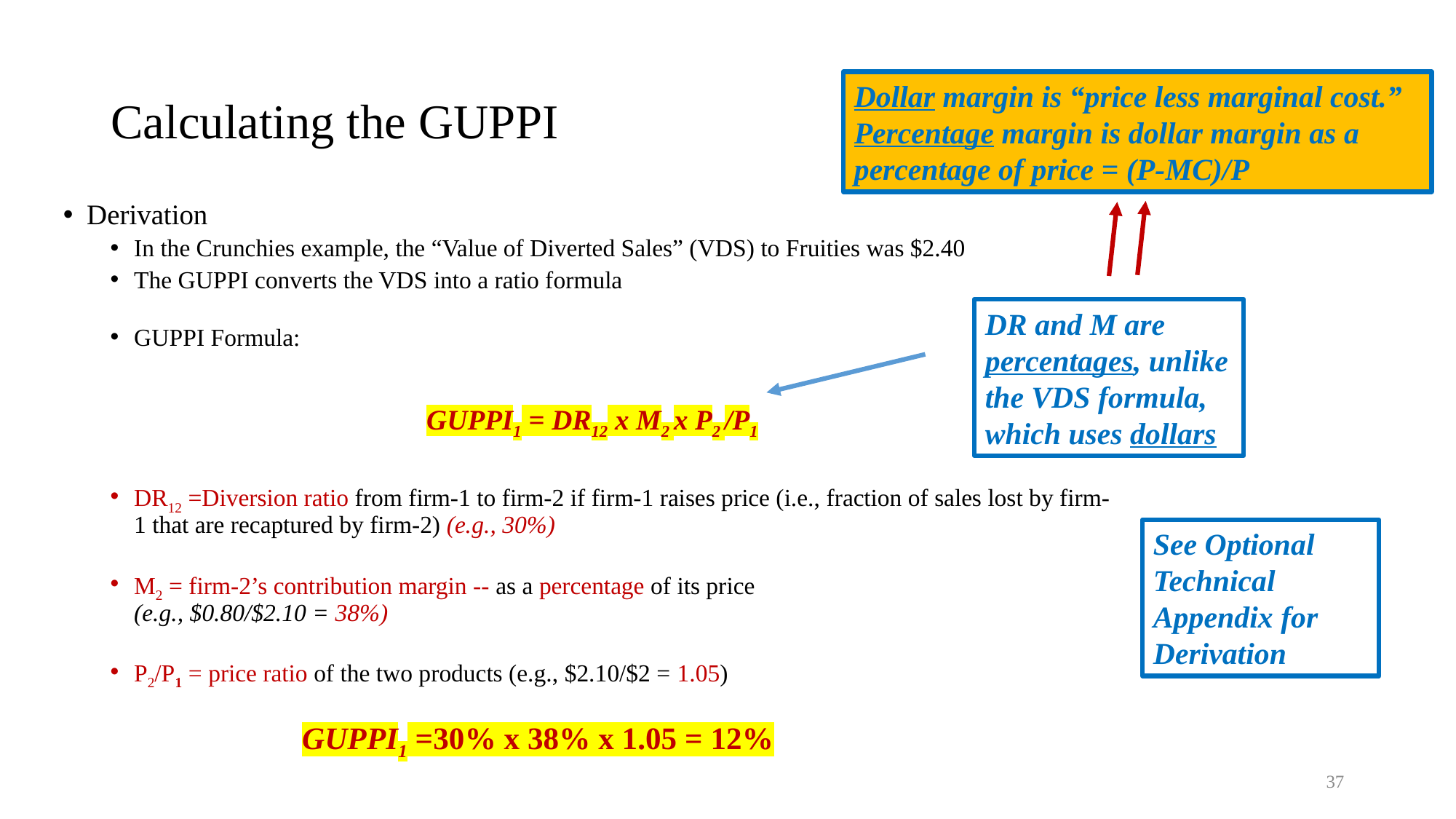

# Calculating the GUPPI
Dollar margin is “price less marginal cost.”
Percentage margin is dollar margin as a percentage of price = (P-MC)/P
Derivation
In the Crunchies example, the “Value of Diverted Sales” (VDS) to Fruities was $2.40
The GUPPI converts the VDS into a ratio formula
GUPPI Formula:

GUPPI1 = DR12 x M2 x P2 /P1

DR12 =Diversion ratio from firm-1 to firm-2 if firm-1 raises price (i.e., fraction of sales lost by firm-1 that are recaptured by firm-2) (e.g., 30%)
M2 = firm-2’s contribution margin -- as a percentage of its price
(e.g., $0.80/$2.10 = 38%)
P2/P1 = price ratio of the two products (e.g., $2.10/$2 = 1.05)
                               GUPPI1 =30% x 38% x 1.05 = 12%

DR and M are percentages, unlike the VDS formula, which uses dollars
See Optional Technical Appendix for Derivation
37